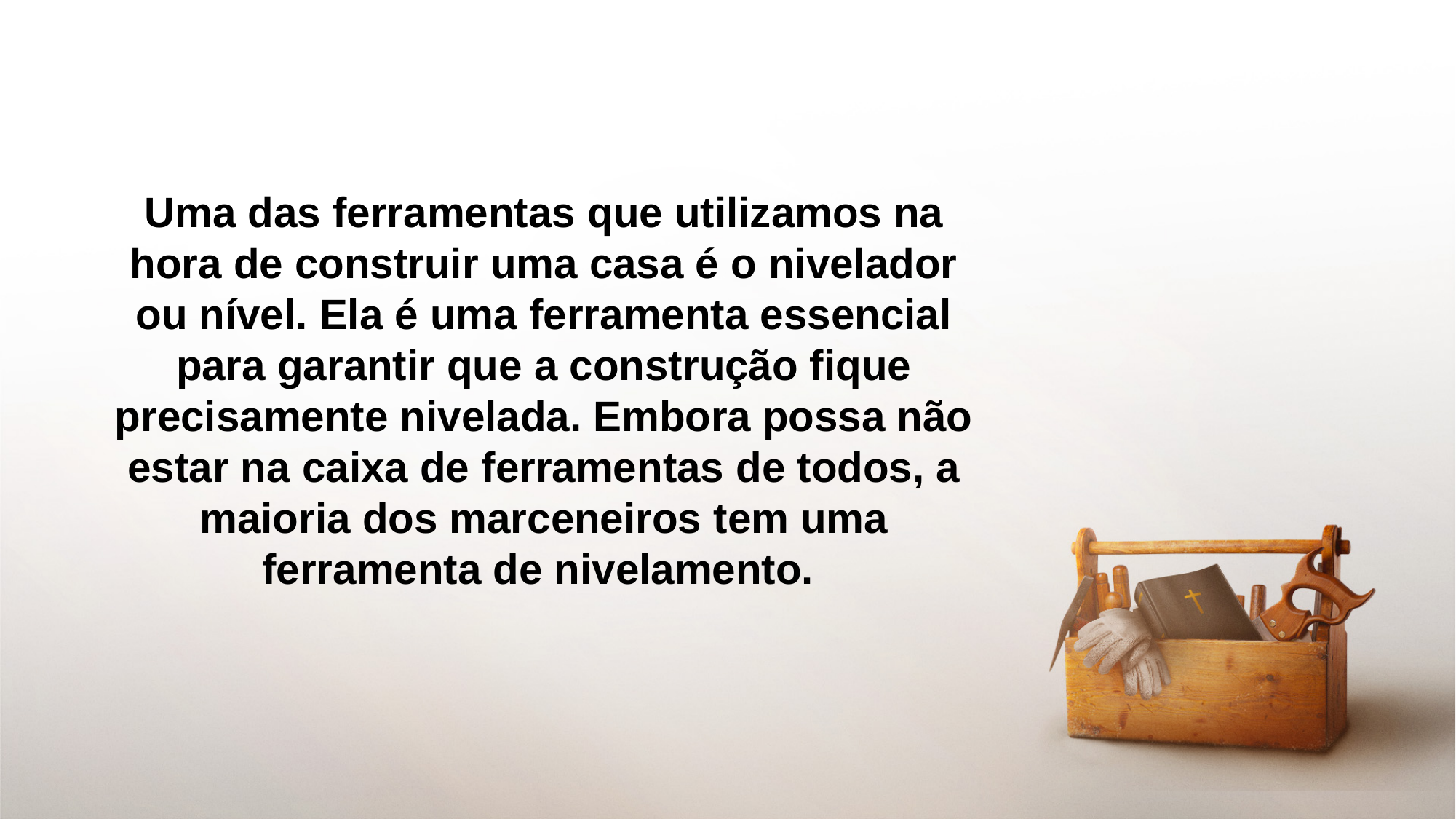

Uma das ferramentas que utilizamos na hora de construir uma casa é o nivelador ou nível. Ela é uma ferramenta essencial para garantir que a construção fique precisamente nivelada. Embora possa não estar na caixa de ferramentas de todos, a maioria dos marceneiros tem uma ferramenta de nivelamento.